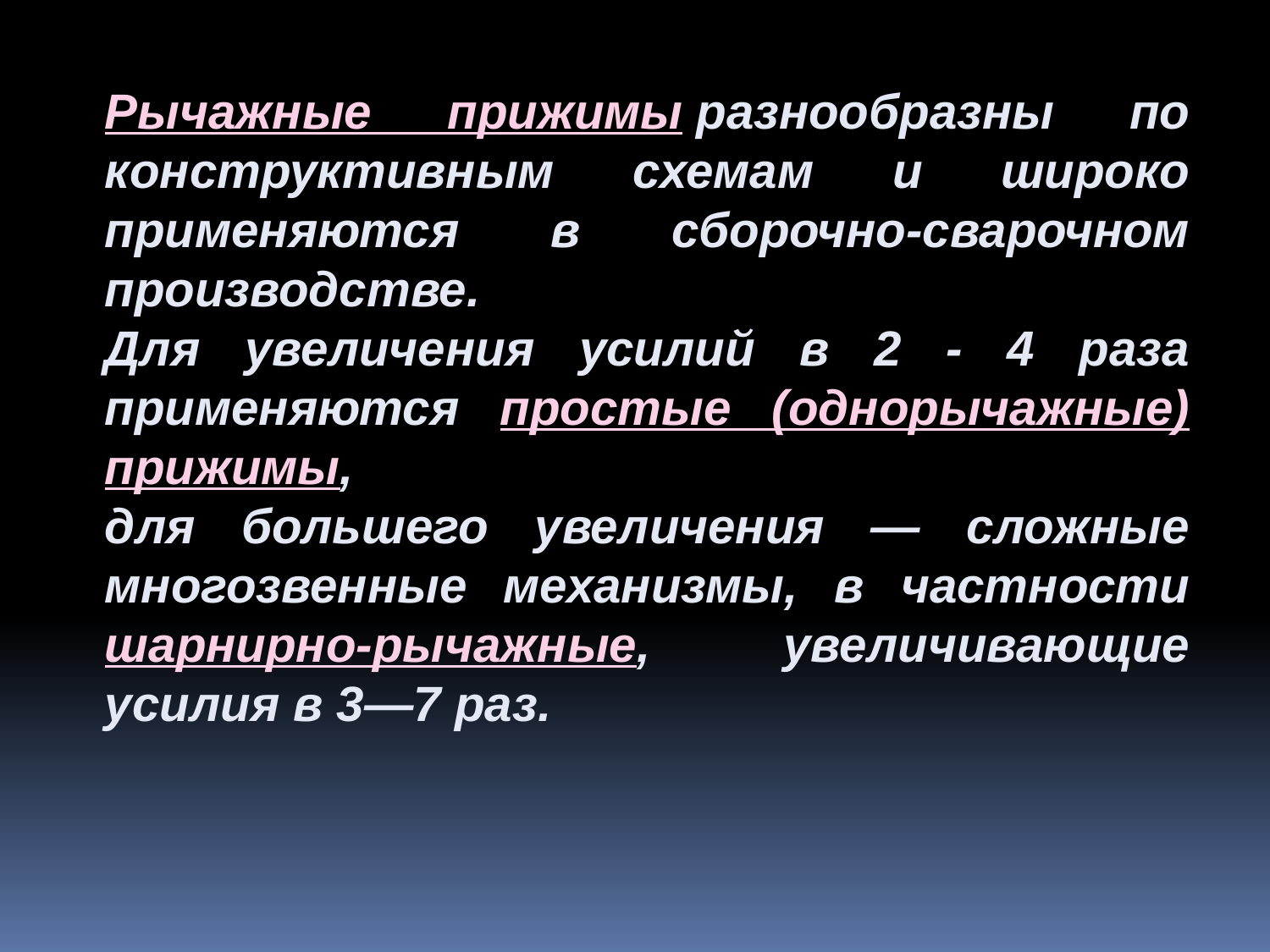

Рычажные прижимы разнообразны по конструктивным схемам и широко применяются в сборочно-сварочном производстве.
Для увеличения усилий в 2 - 4 раза применяются простые (одноры­чажные) прижимы,
для большего увеличения — сложные много­звенные механизмы, в частности шарнирно-рычажные, увеличи­вающие усилия в 3—7 раз.